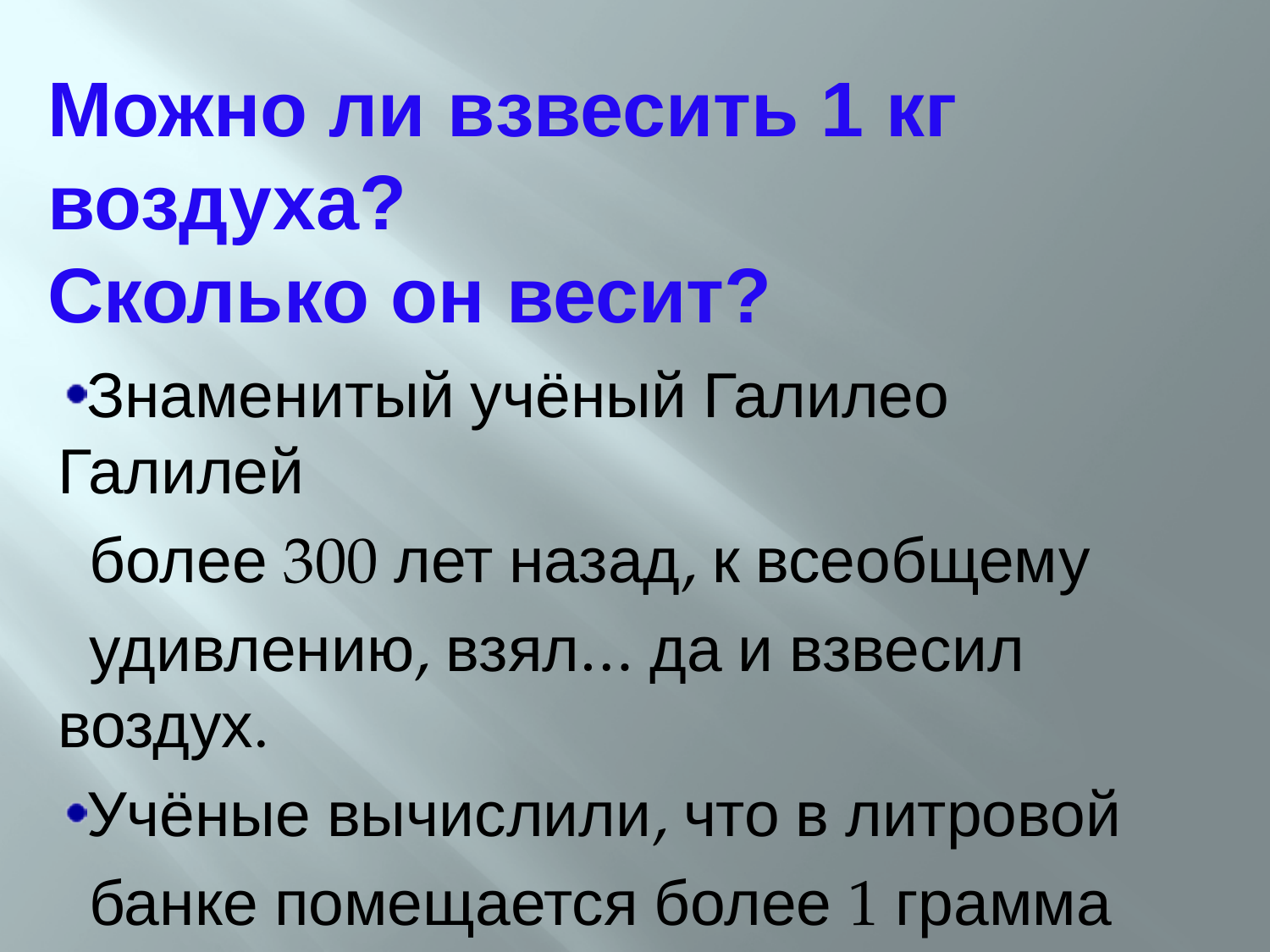

# Можно ли взвесить 1 кг воздуха? Сколько он весит?
Знаменитый учёный Галилео Галилей
  более 300 лет назад, к всеобщему
  удивлению, взял… да и взвесил воздух.
Учёные вычислили, что в литровой
  банке помещается более 1 грамма
  воздуха.